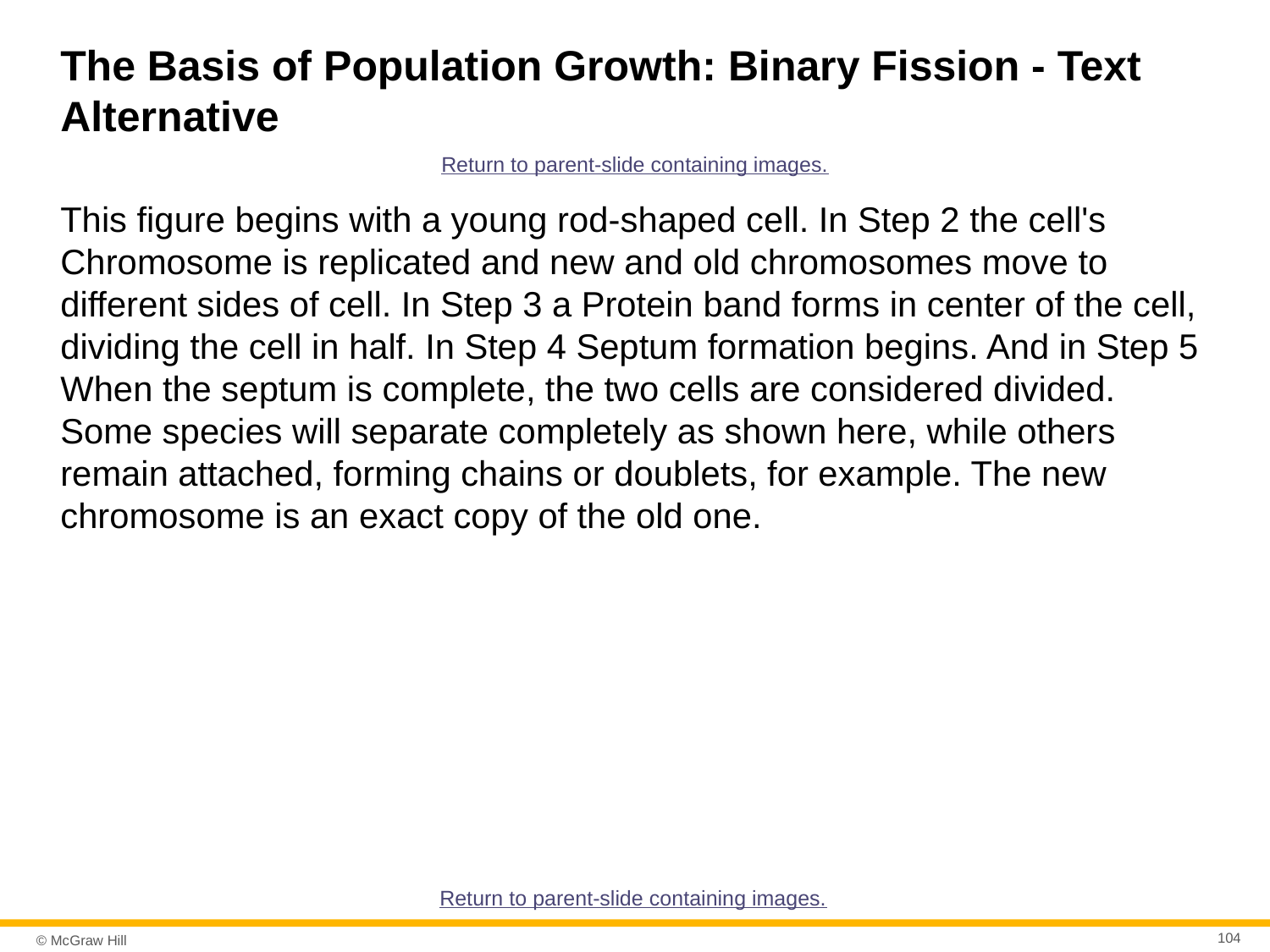

# The Basis of Population Growth: Binary Fission - Text Alternative
Return to parent-slide containing images.
This figure begins with a young rod-shaped cell. In Step 2 the cell's Chromosome is replicated and new and old chromosomes move to different sides of cell. In Step 3 a Protein band forms in center of the cell, dividing the cell in half. In Step 4 Septum formation begins. And in Step 5 When the septum is complete, the two cells are considered divided. Some species will separate completely as shown here, while others remain attached, forming chains or doublets, for example. The new chromosome is an exact copy of the old one.
Return to parent-slide containing images.